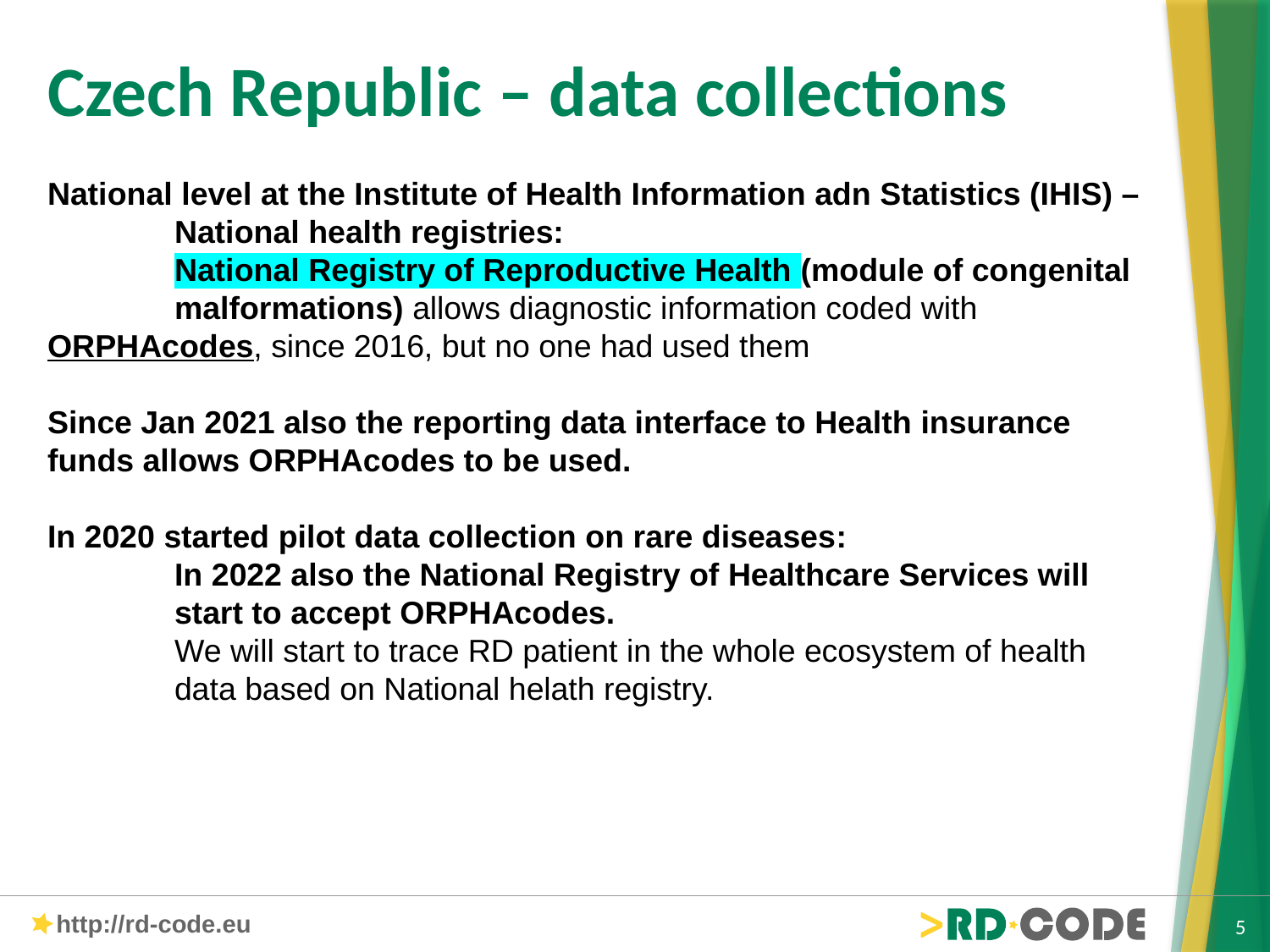

# Czech Republic – data collections
National level at the Institute of Health Information adn Statistics (IHIS) –
	National health registries:
	National Registry of Reproductive Health (module of congenital 	malformations) allows diagnostic information coded with 	ORPHAcodes, since 2016, but no one had used them

Since Jan 2021 also the reporting data interface to Health insurance funds allows ORPHAcodes to be used.

In 2020 started pilot data collection on rare diseases:
	In 2022 also the National Registry of Healthcare Services will 	start to accept ORPHAcodes.
	We will start to trace RD patient in the whole ecosystem of health 	data based on National helath registry.

5